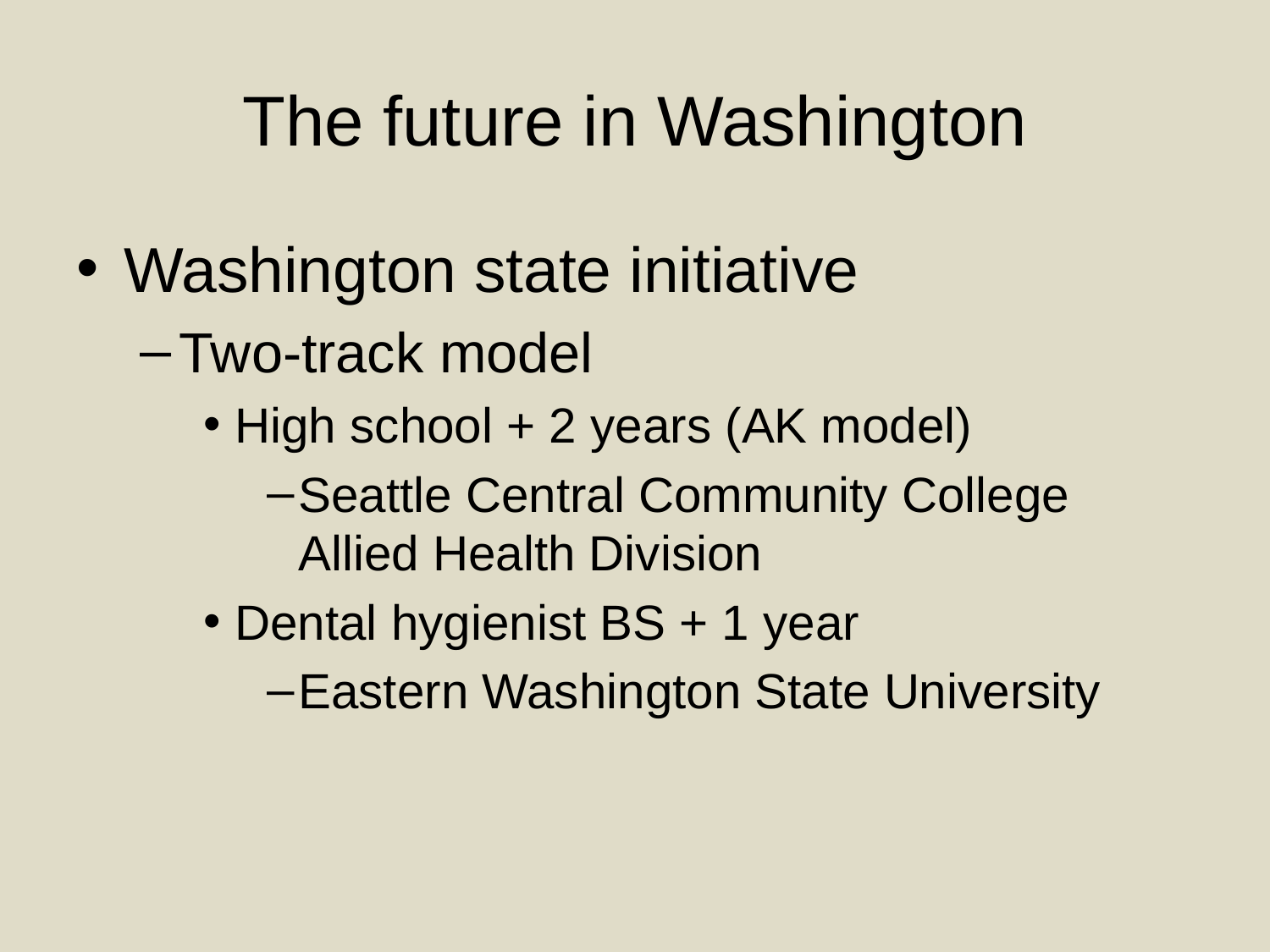

# The future in Washington
Washington state initiative
Two-track model
High school + 2 years (AK model)
Seattle Central Community College Allied Health Division
Dental hygienist BS + 1 year
Eastern Washington State University